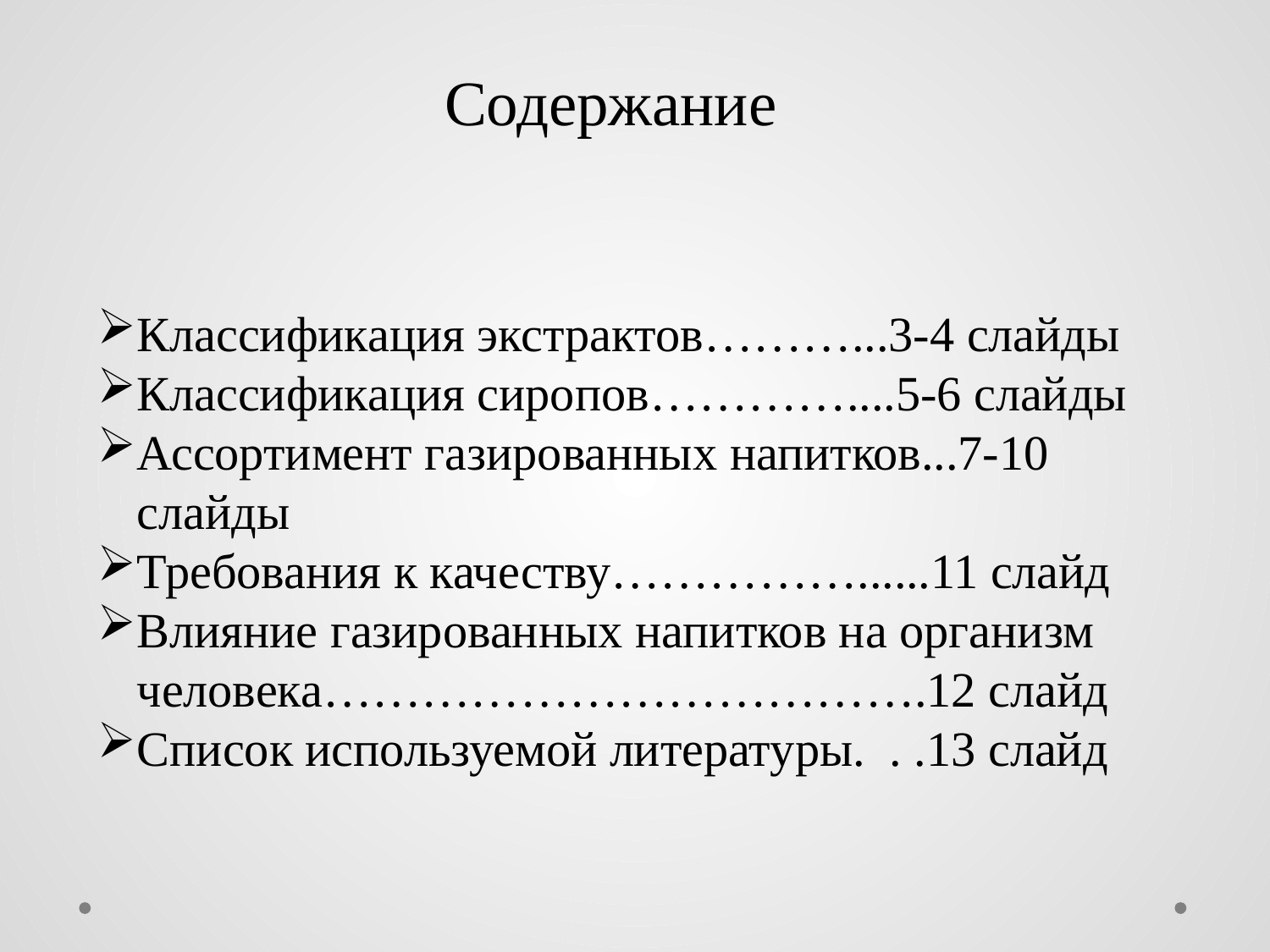

Содержание
Классификация экстрактов………...3-4 слайды
Классификация сиропов…………....5-6 слайды
Ассортимент газированных напитков...7-10 слайды
Требования к качеству……………......11 слайд
Влияние газированных напитков на организм человека……………………………….12 слайд
Список используемой литературы.  . .13 слайд